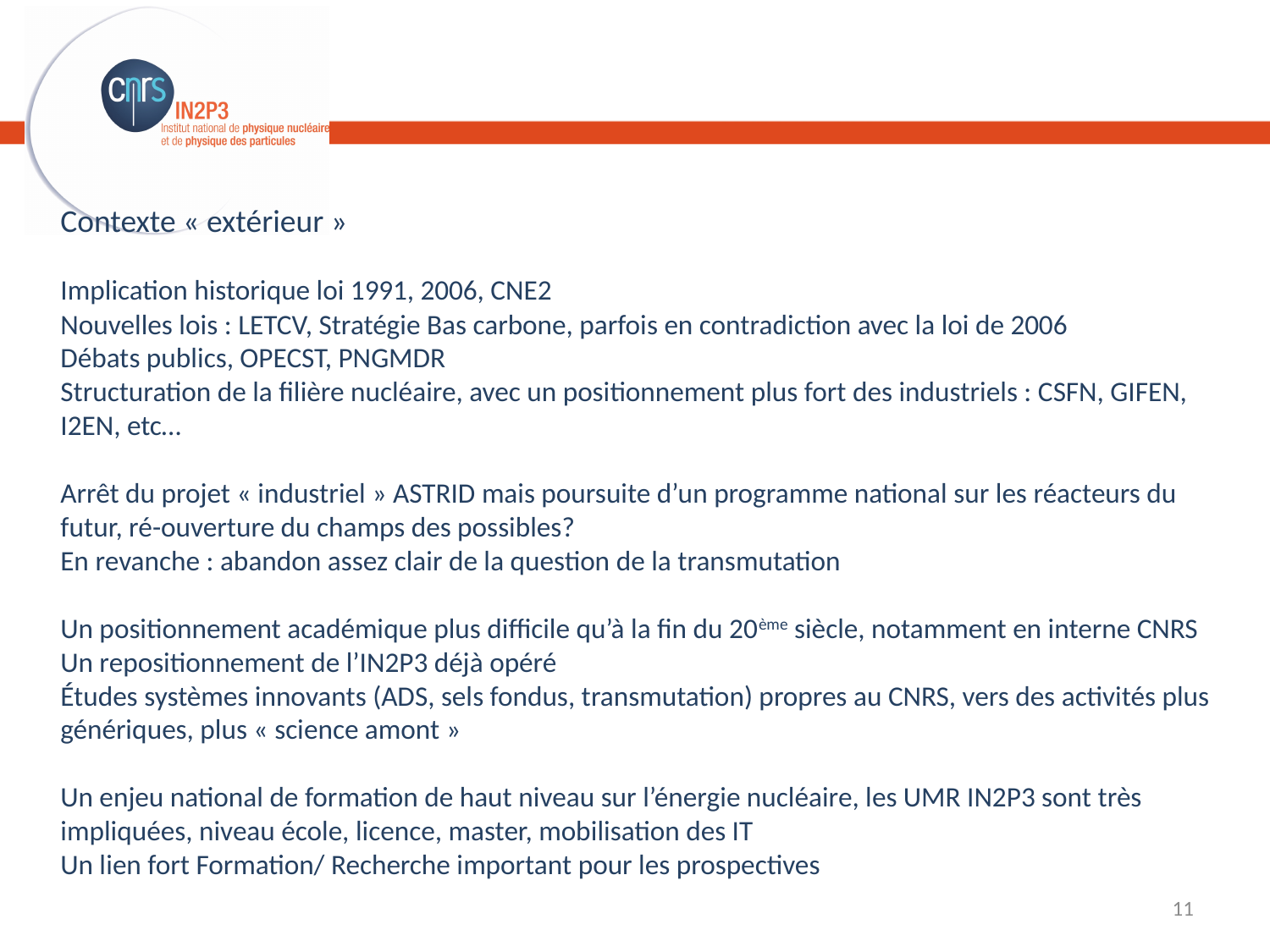

Contexte « extérieur »

Implication historique loi 1991, 2006, CNE2
Nouvelles lois : LETCV, Stratégie Bas carbone, parfois en contradiction avec la loi de 2006
Débats publics, OPECST, PNGMDR
Structuration de la filière nucléaire, avec un positionnement plus fort des industriels : CSFN, GIFEN, I2EN, etc…

Arrêt du projet « industriel » ASTRID mais poursuite d’un programme national sur les réacteurs du futur, ré-ouverture du champs des possibles?
En revanche : abandon assez clair de la question de la transmutation

Un positionnement académique plus difficile qu’à la fin du 20ème siècle, notamment en interne CNRS
Un repositionnement de l’IN2P3 déjà opéré
Études systèmes innovants (ADS, sels fondus, transmutation) propres au CNRS, vers des activités plus génériques, plus « science amont »

Un enjeu national de formation de haut niveau sur l’énergie nucléaire, les UMR IN2P3 sont très impliquées, niveau école, licence, master, mobilisation des IT
Un lien fort Formation/ Recherche important pour les prospectives
11